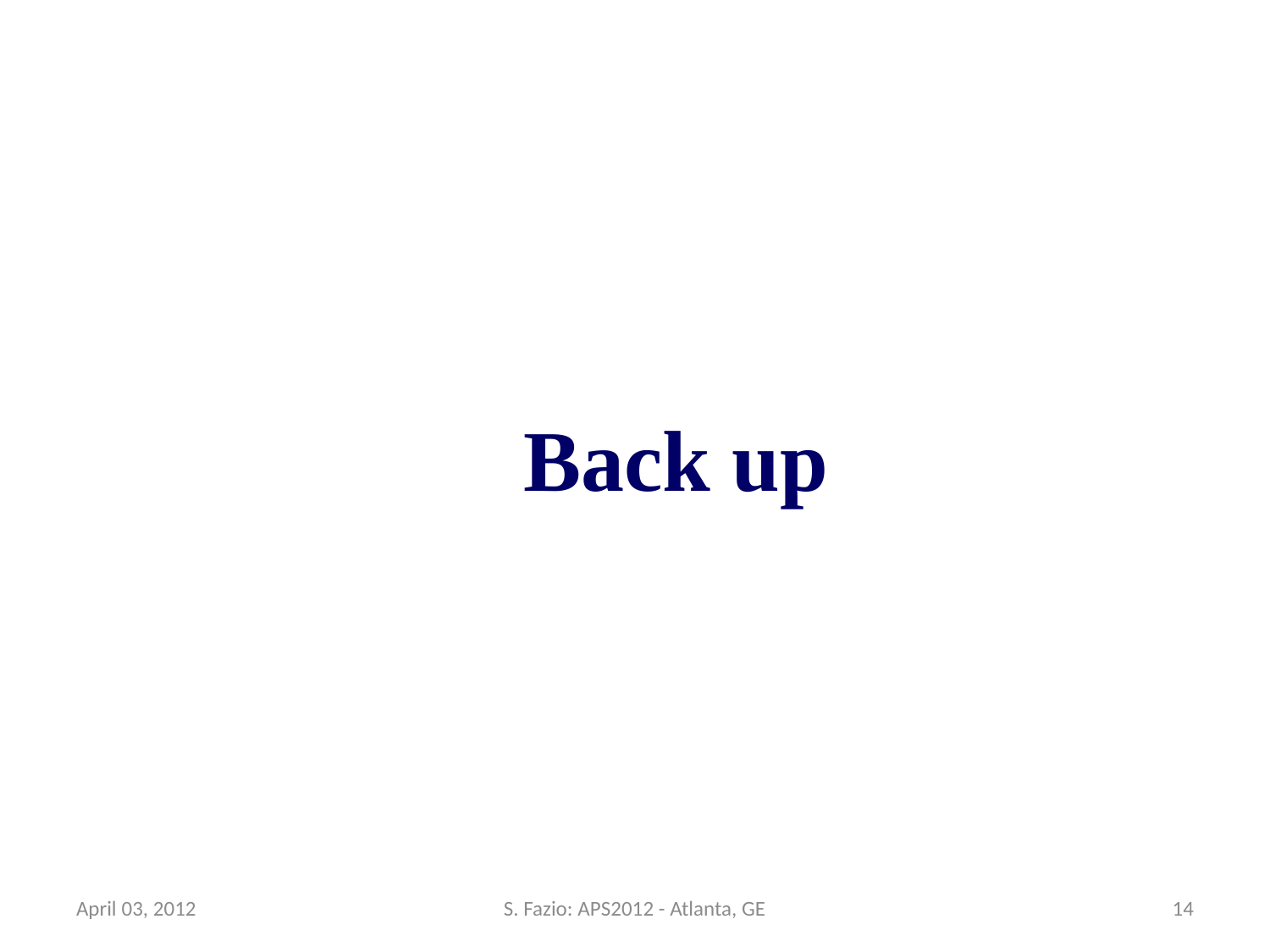

Back up
April 03, 2012
S. Fazio: APS2012 - Atlanta, GE
14